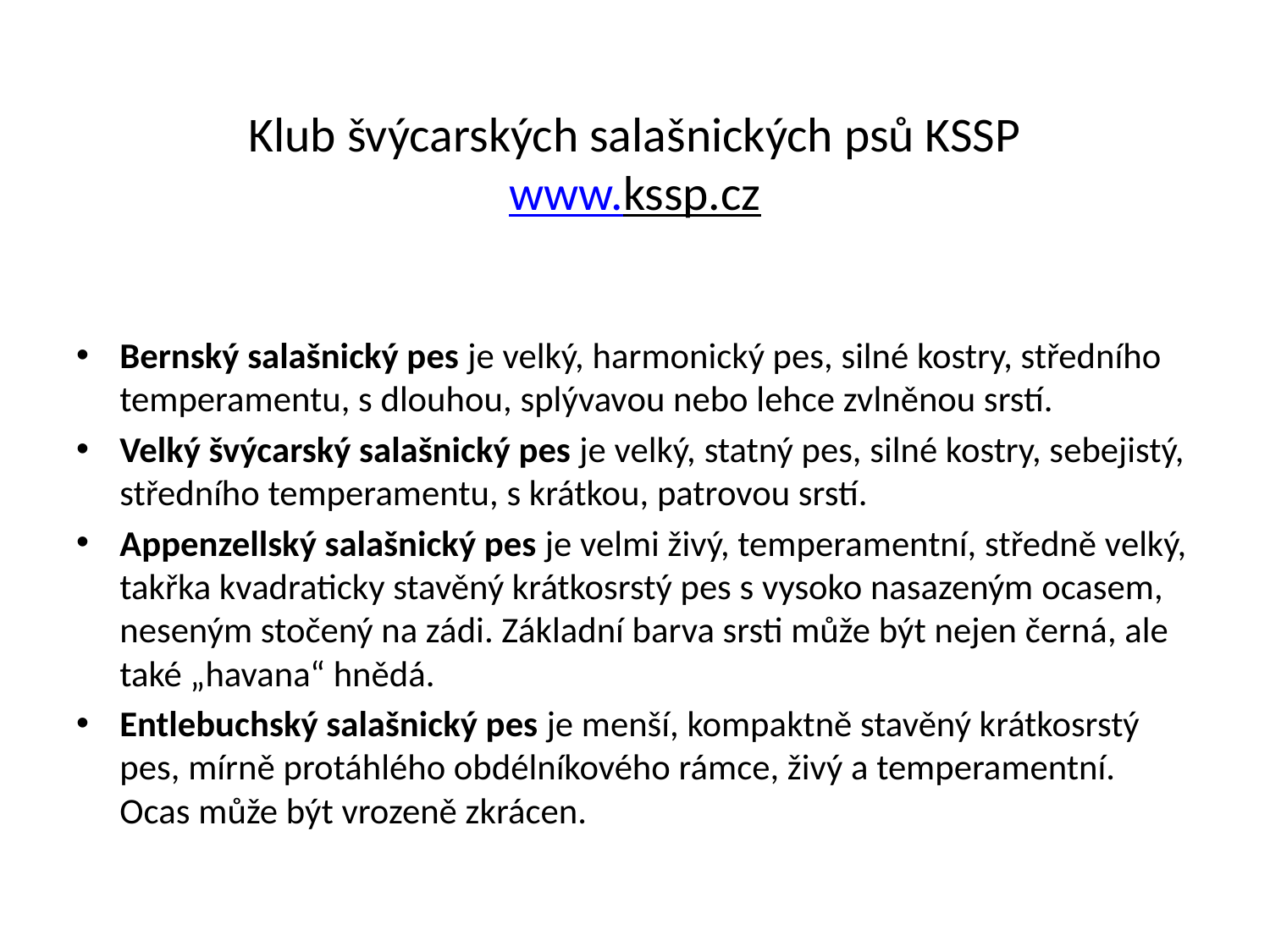

# Klub švýcarských salašnických psů KSSP www.kssp.cz
Bernský salašnický pes je velký, harmonický pes, silné kostry, středního temperamentu, s dlouhou, splývavou nebo lehce zvlněnou srstí.
Velký švýcarský salašnický pes je velký, statný pes, silné kostry, sebejistý, středního temperamentu, s krátkou, patrovou srstí.
Appenzellský salašnický pes je velmi živý, temperamentní, středně velký, takřka kvadraticky stavěný krátkosrstý pes s vysoko nasazeným ocasem, neseným stočený na zádi. Základní barva srsti může být nejen černá, ale také „havana“ hnědá.
Entlebuchský salašnický pes je menší, kompaktně stavěný krátkosrstý pes, mírně protáhlého obdélníkového rámce, živý a temperamentní. Ocas může být vrozeně zkrácen.